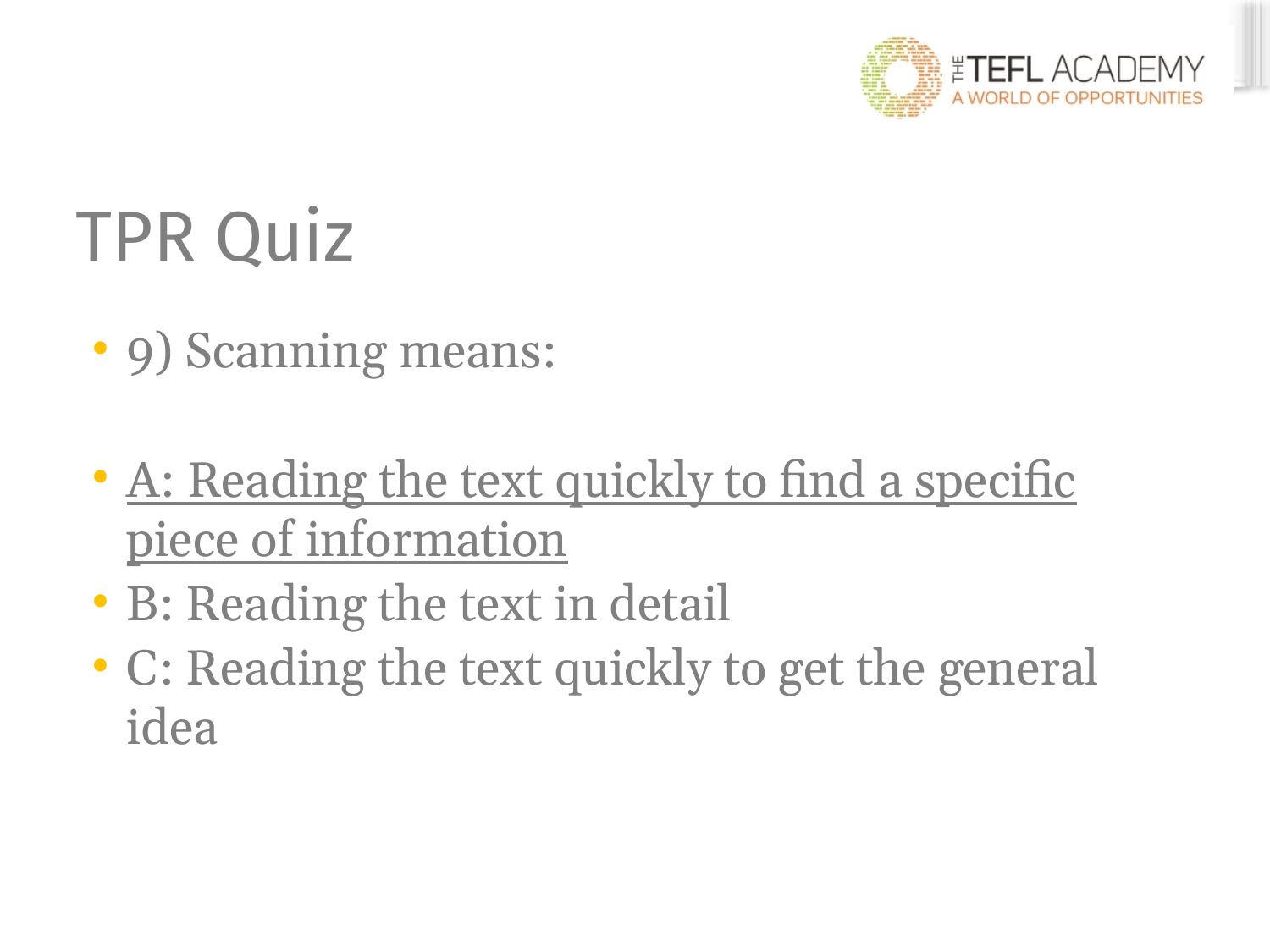

# TPR Quiz
9) Scanning means:

A: Reading the text quickly to find a specific piece of information
B: Reading the text in detail
C: Reading the text quickly to get the general idea